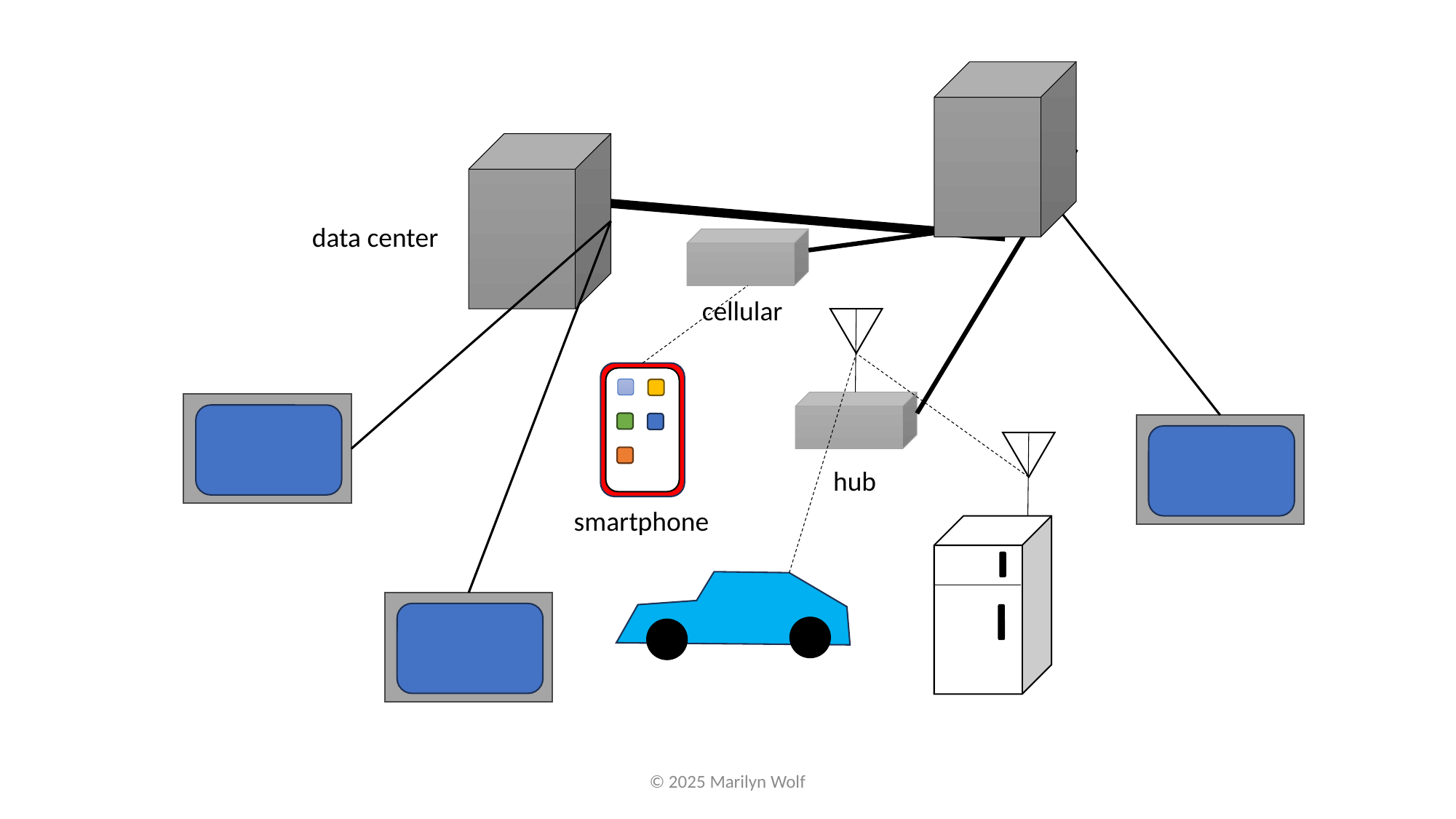

data center

cellular

hub
smartphone

© 2025 Marilyn Wolf